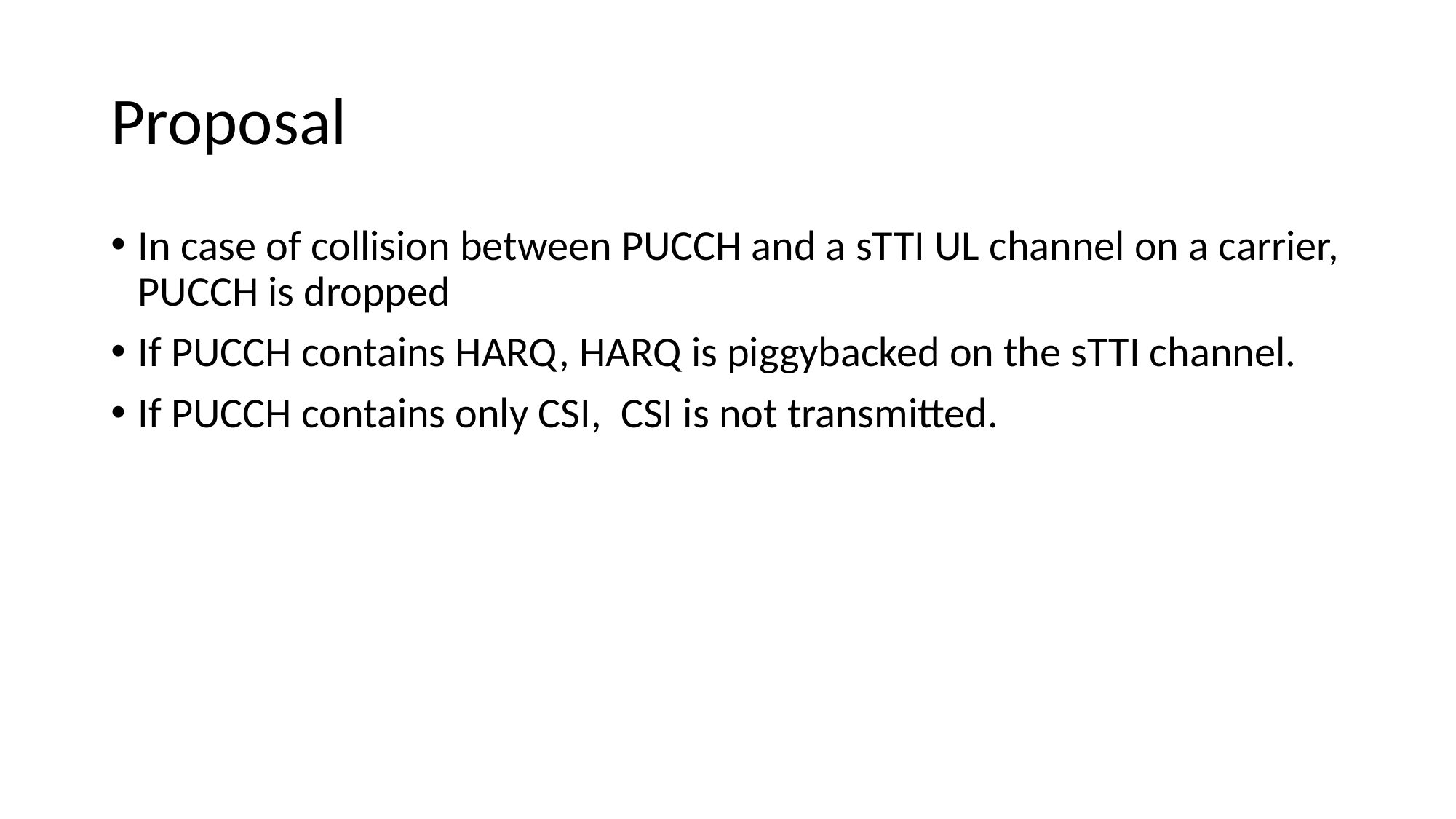

# Proposal
In case of collision between PUCCH and a sTTI UL channel on a carrier, PUCCH is dropped
If PUCCH contains HARQ, HARQ is piggybacked on the sTTI channel.
If PUCCH contains only CSI,  CSI is not transmitted.